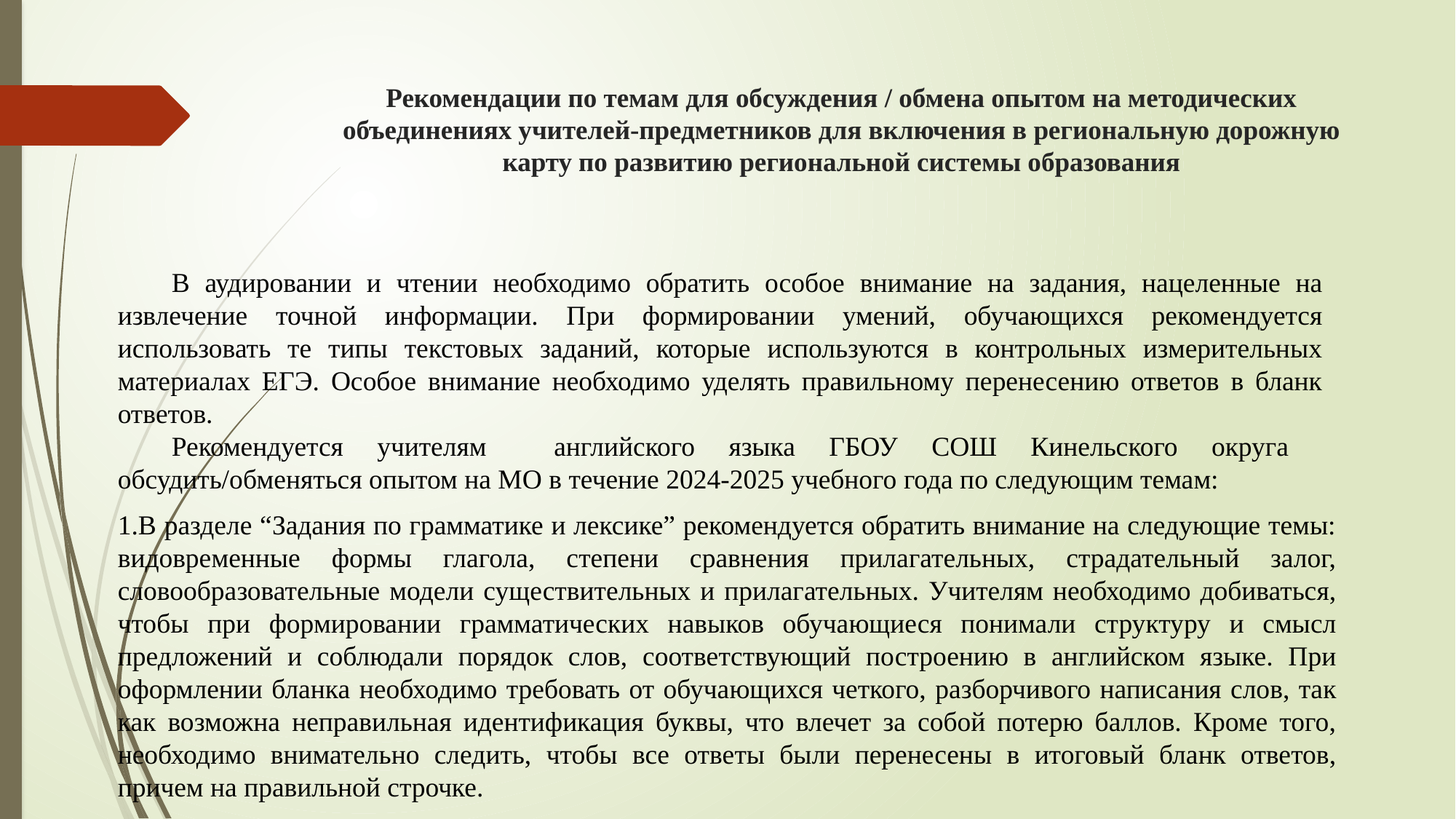

# Рекомендации по темам для обсуждения / обмена опытом на методических объединениях учителей-предметников для включения в региональную дорожную карту по развитию региональной системы образования
В аудировании и чтении необходимо обратить особое внимание на задания, нацеленные на извлечение точной информации. При формировании умений, обучающихся рекомендуется использовать те типы текстовых заданий, которые используются в контрольных измерительных материалах ЕГЭ. Особое внимание необходимо уделять правильному перенесению ответов в бланк ответов.
Рекомендуется учителям  английского языка ГБОУ СОШ Кинельского округа  обсудить/обменяться опытом на МО в течение 2024-2025 учебного года по следующим темам:
1.В разделе “Задания по грамматике и лексике” рекомендуется обратить внимание на следующие темы: видовременные формы глагола, степени сравнения прилагательных, страдательный залог, словообразовательные модели существительных и прилагательных. Учителям необходимо добиваться, чтобы при формировании грамматических навыков обучающиеся понимали структуру и смысл предложений и соблюдали порядок слов, соответствующий построению в английском языке. При оформлении бланка необходимо требовать от обучающихся четкого, разборчивого написания слов, так как возможна неправильная идентификация буквы, что влечет за собой потерю баллов. Кроме того, необходимо внимательно следить, чтобы все ответы были перенесены в итоговый бланк ответов, причем на правильной строчке.